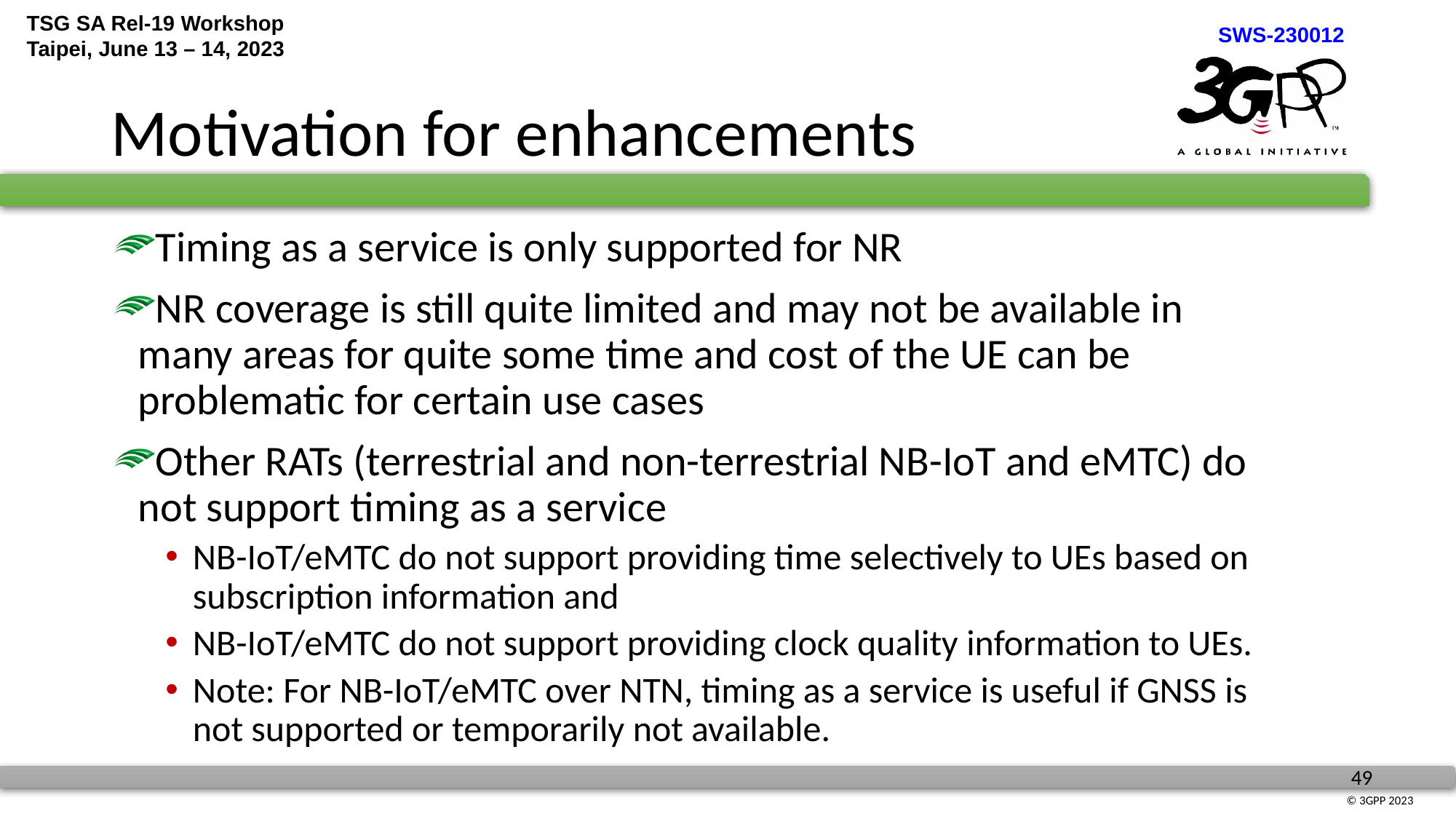

# Motivation for enhancements
Timing as a service is only supported for NR
NR coverage is still quite limited and may not be available in many areas for quite some time and cost of the UE can be problematic for certain use cases
Other RATs (terrestrial and non-terrestrial NB-IoT and eMTC) do not support timing as a service
NB-IoT/eMTC do not support providing time selectively to UEs based on subscription information and
NB-IoT/eMTC do not support providing clock quality information to UEs.​
Note: For NB-IoT/eMTC over NTN, timing as a service is useful if GNSS is not supported or temporarily not available.​